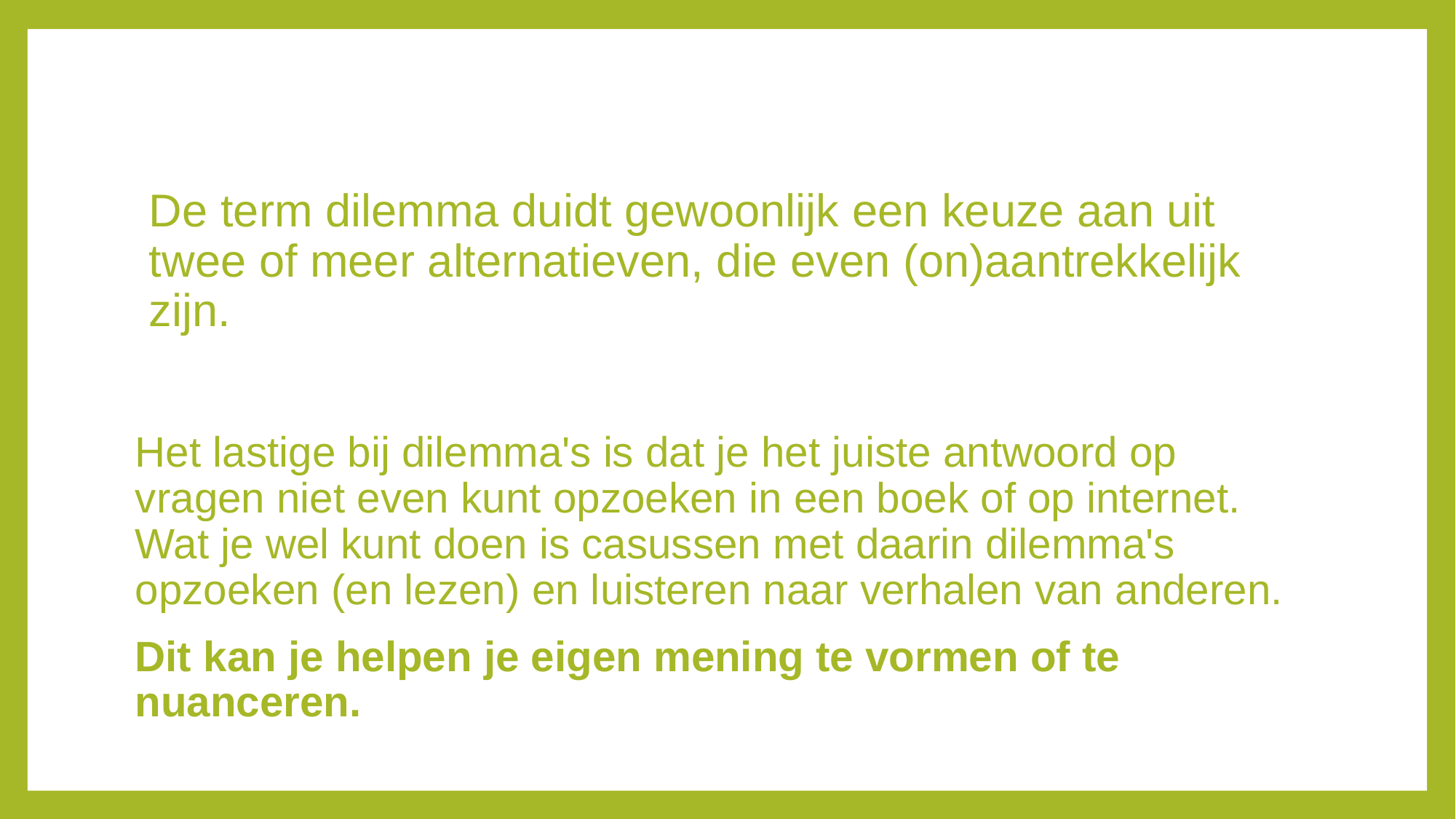

# De term dilemma duidt gewoonlijk een keuze aan uit twee of meer alternatieven, die even (on)aantrekkelijk zijn.

Het lastige bij dilemma's is dat je het juiste antwoord op vragen niet even kunt opzoeken in een boek of op internet. Wat je wel kunt doen is casussen met daarin dilemma's opzoeken (en lezen) en luisteren naar verhalen van anderen.
Dit kan je helpen je eigen mening te vormen of te nuanceren.